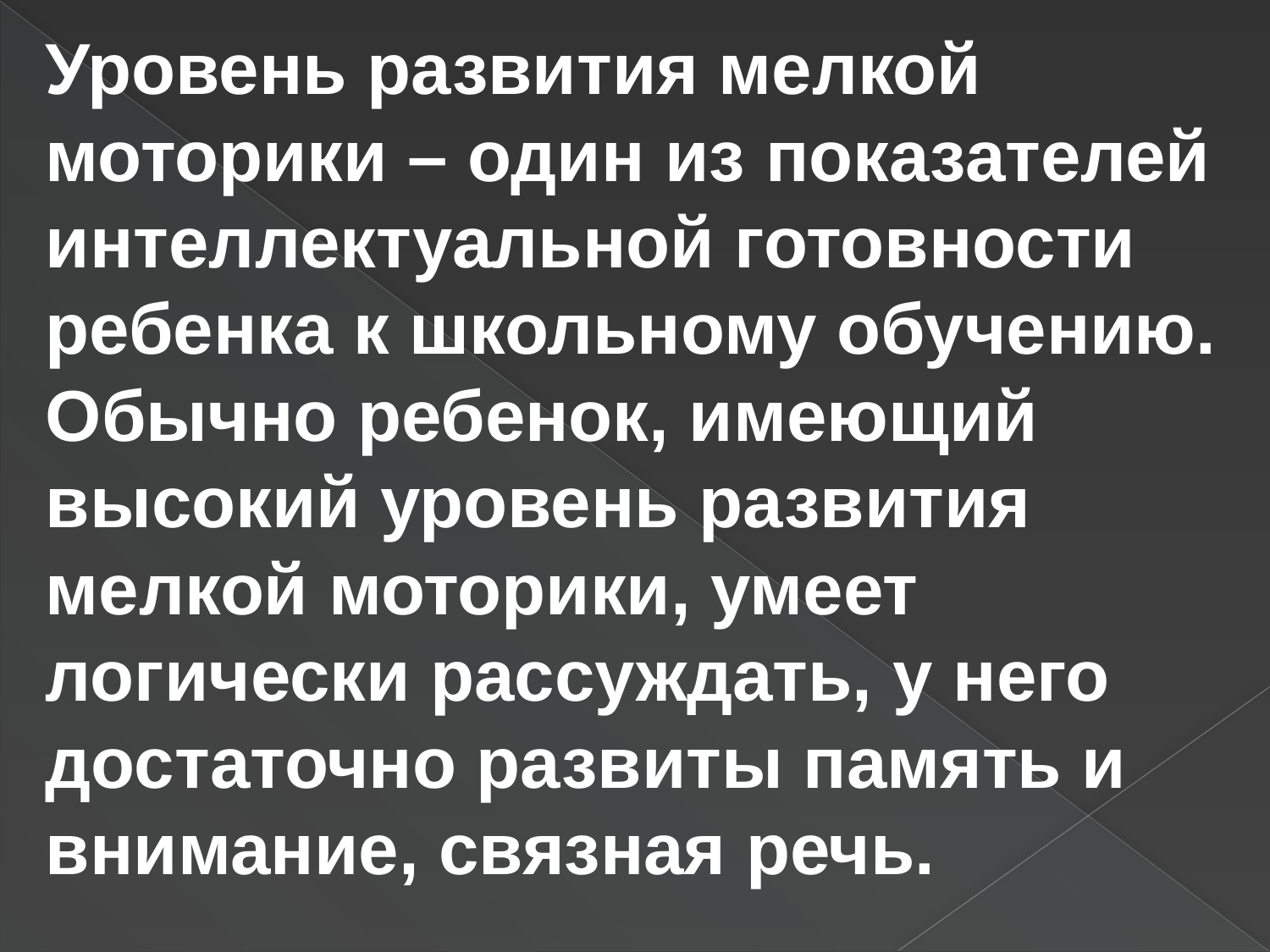

Уровень развития мелкой моторики – один из показателей интеллектуальной готовности ребенка к школьному обучению. Обычно ребенок, имеющий высокий уровень развития мелкой моторики, умеет логически рассуждать, у него достаточно развиты память и внимание, связная речь.